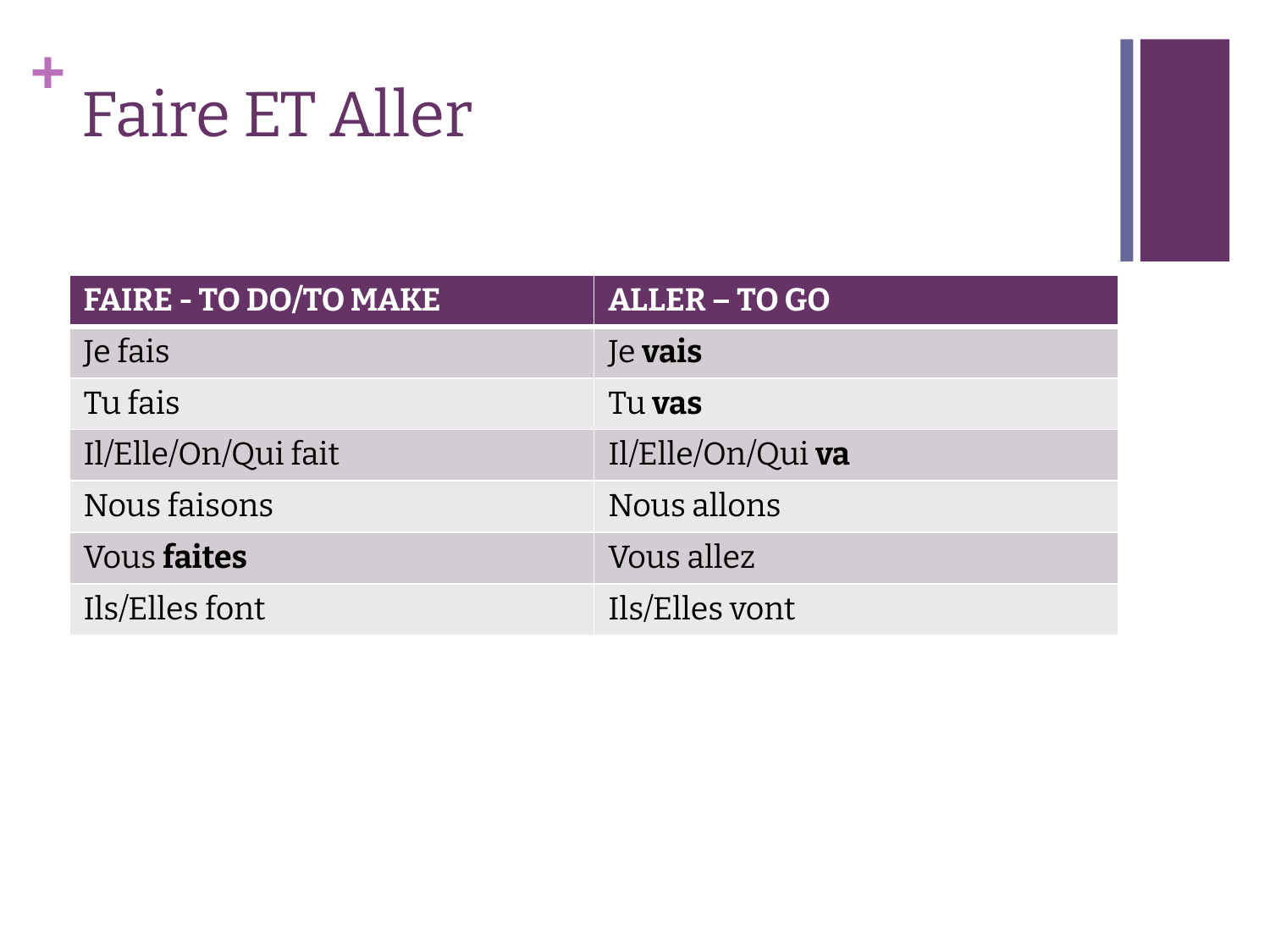

# Faire ET Aller
| FAIRE - TO DO/TO MAKE | ALLER – TO GO |
| --- | --- |
| Je fais | Je vais |
| Tu fais | Tu vas |
| Il/Elle/On/Qui fait | Il/Elle/On/Qui va |
| Nous faisons | Nous allons |
| Vous faites | Vous allez |
| Ils/Elles font | Ils/Elles vont |